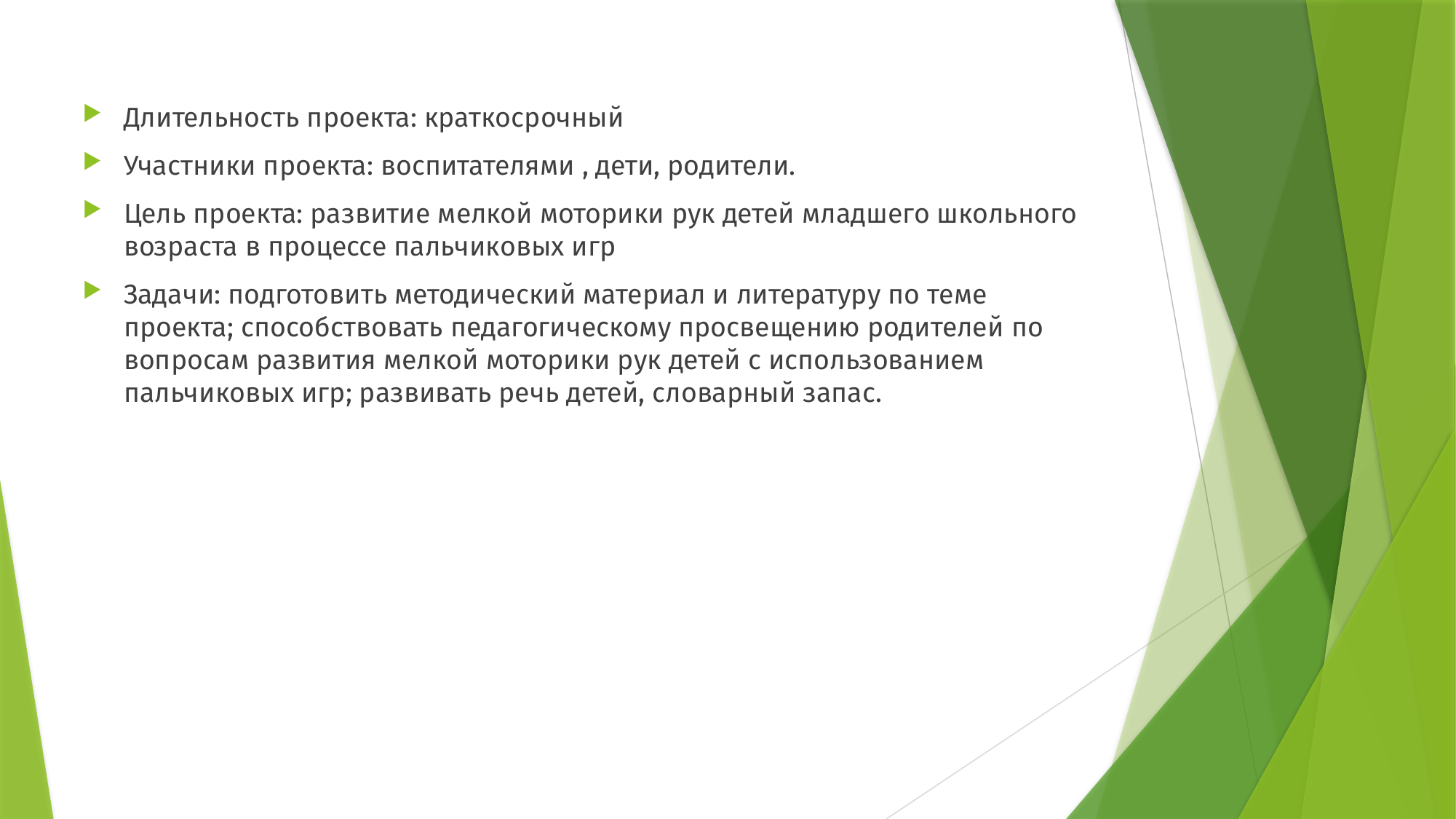

Длительность проекта: краткосрочный
Участники проекта: воспитателями , дети, родители.
Цель проекта: развитие мелкой моторики рук детей младшего школьного возраста в процессе пальчиковых игр
Задачи: подготовить методический материал и литературу по теме проекта; способствовать педагогическому просвещению родителей по вопросам развития мелкой моторики рук детей с использованием пальчиковых игр; развивать речь детей, словарный запас.